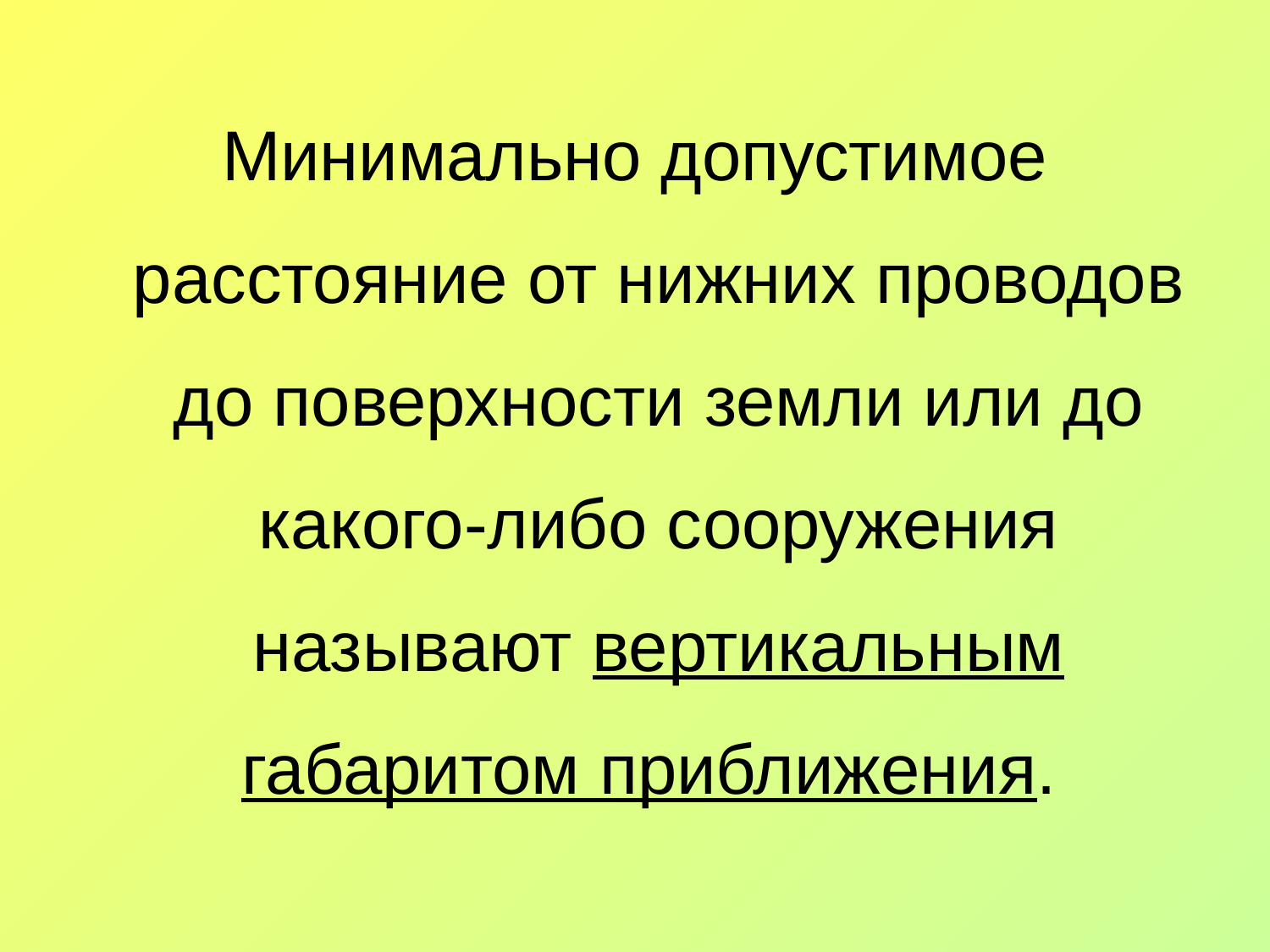

Минимально допустимое расстояние от нижних проводов до поверхности земли или до какого-либо сооружения называют вертикальным габаритом приближения.